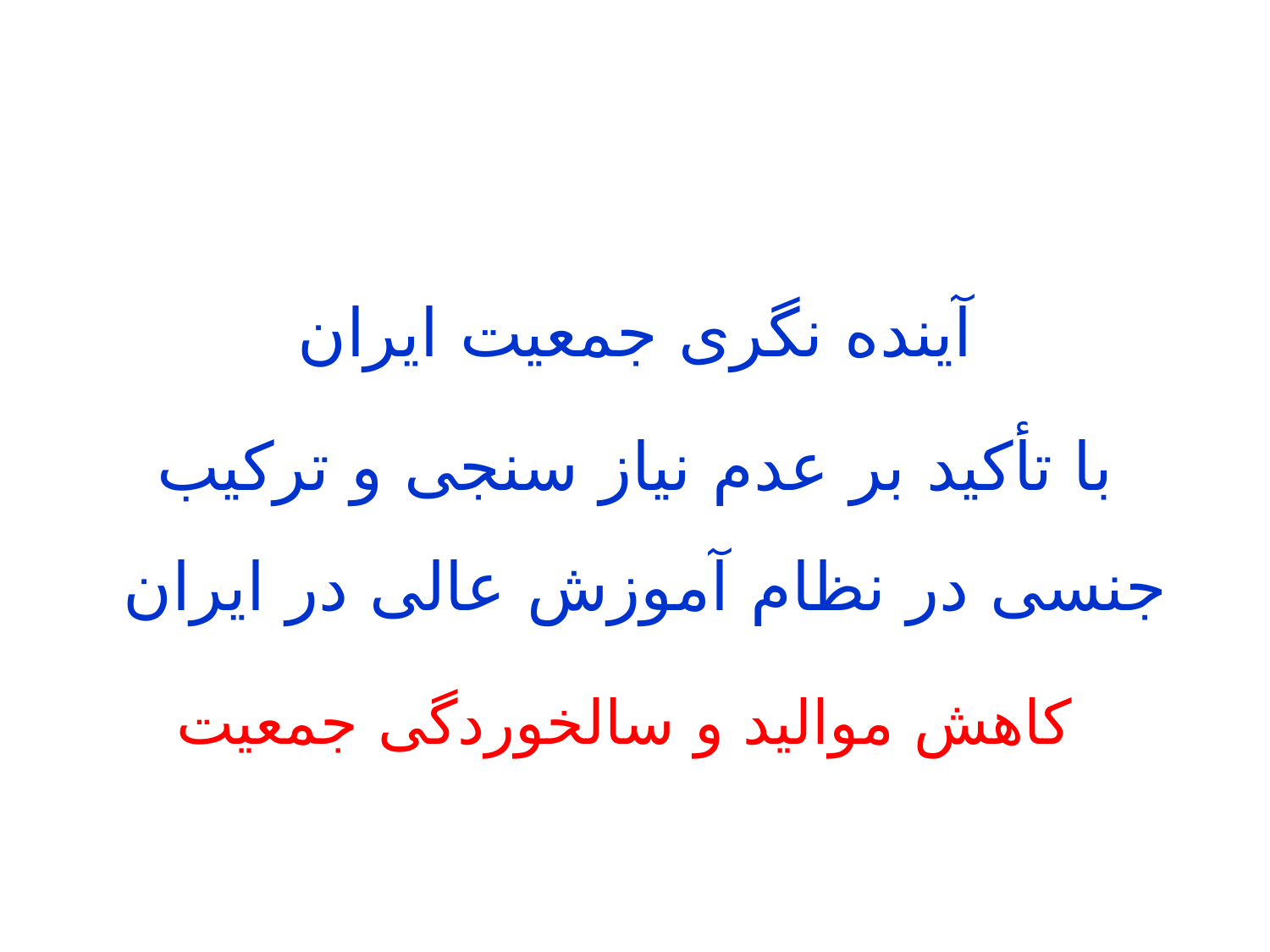

#
آینده نگری جمعیت ایران
با تأکید بر عدم نیاز سنجی و ترکیب جنسی در نظام آموزش عالی در ایران
 کاهش موالید و سالخوردگی جمعیت